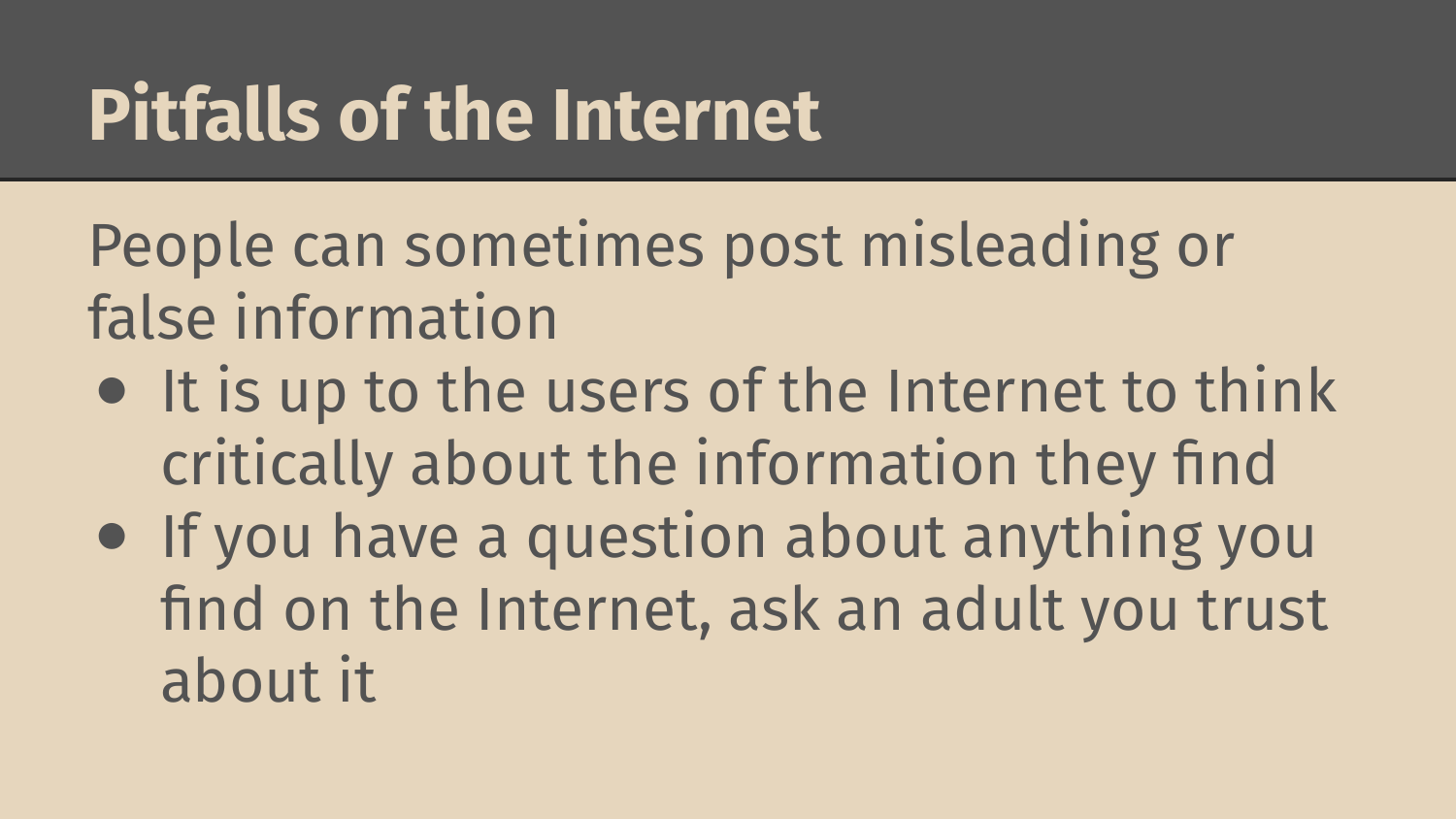

# Pitfalls of the Internet
People can sometimes post misleading or false information
It is up to the users of the Internet to think critically about the information they find
If you have a question about anything you find on the Internet, ask an adult you trust about it